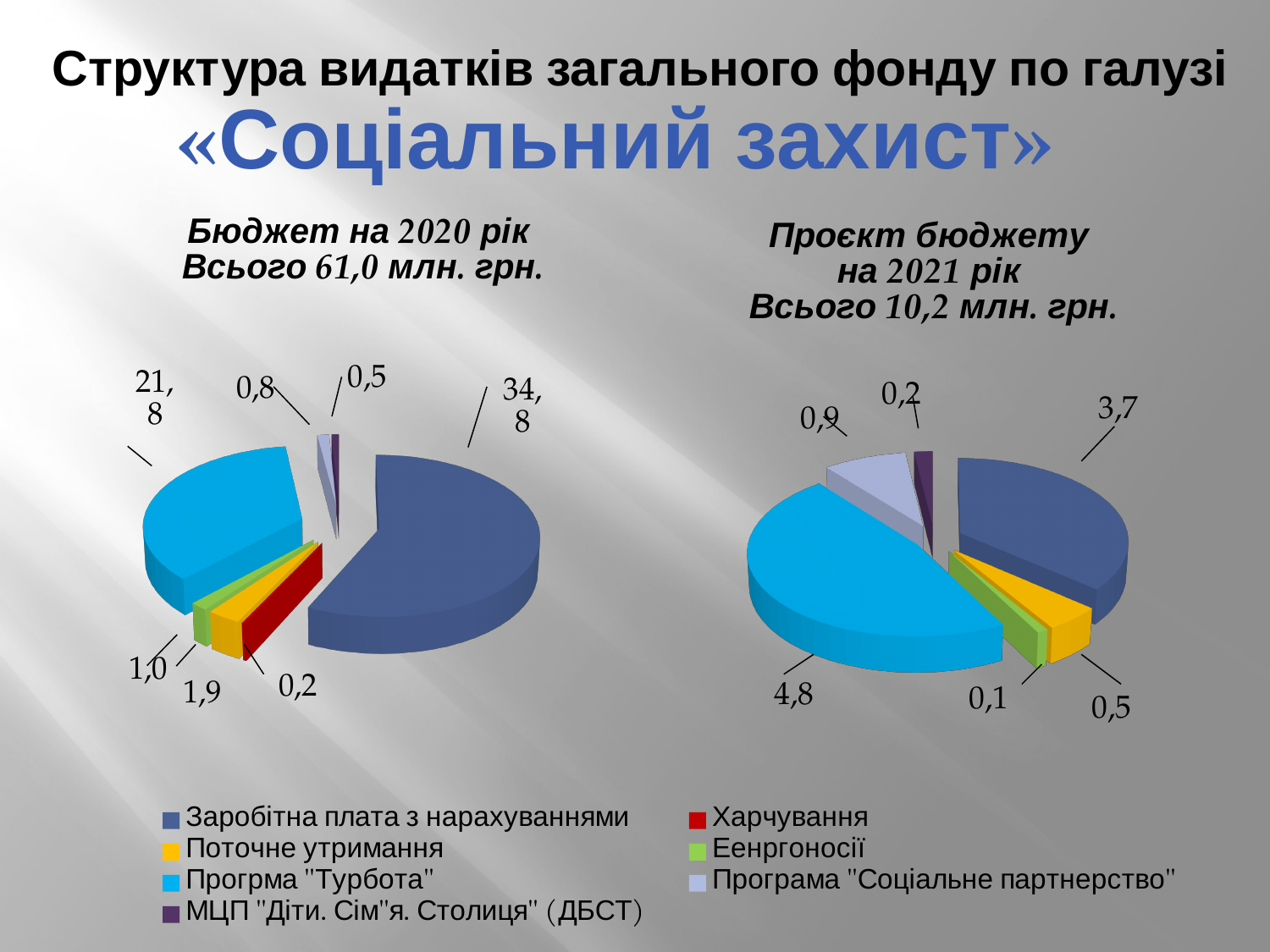

Структура видатків загального фонду по галузі

# «Соціальний захист»

[unsupported chart]

[unsupported chart]

[unsupported chart]